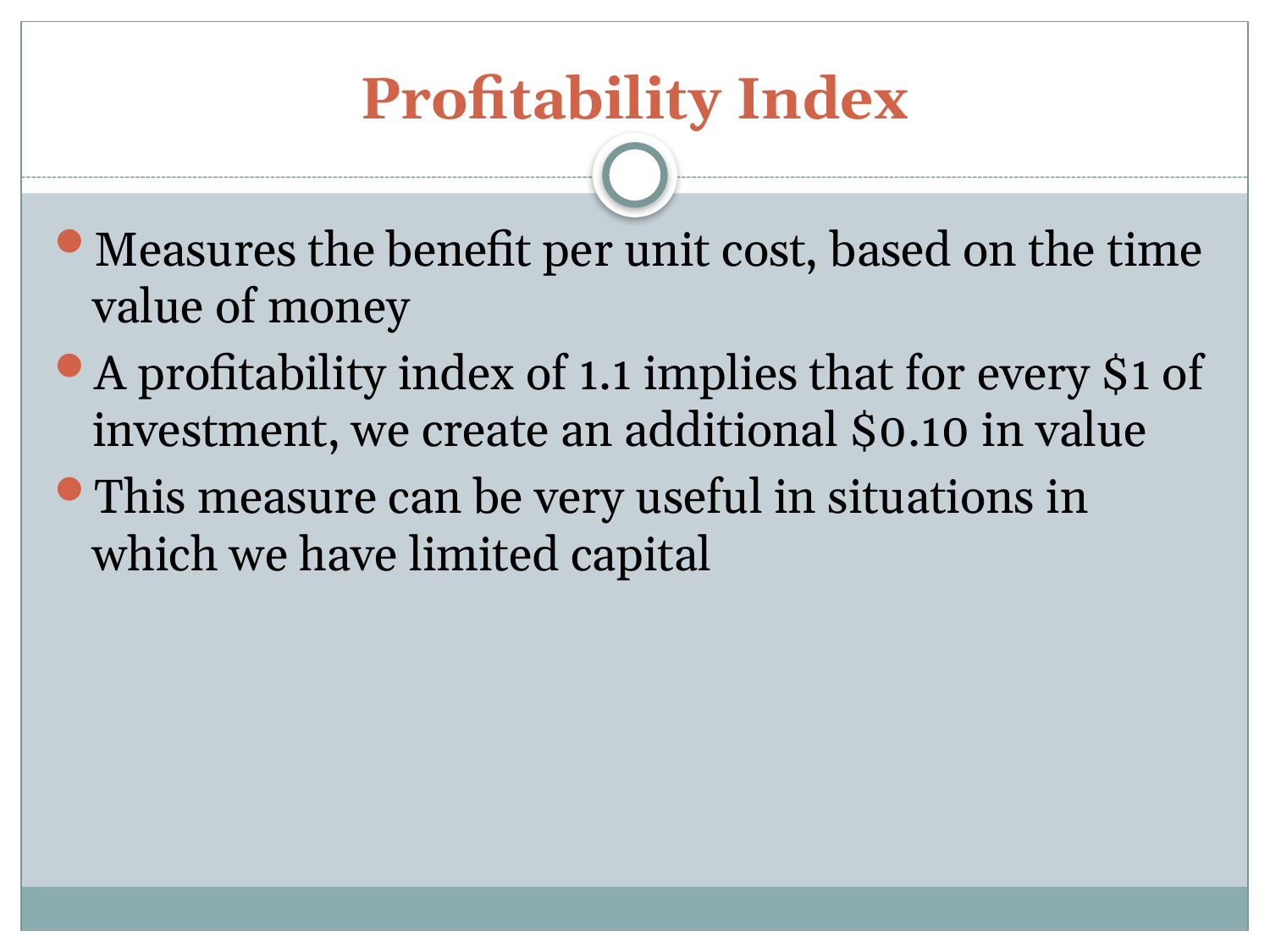

# Profitability Index
Measures the benefit per unit cost, based on the time value of money
A profitability index of 1.1 implies that for every $1 of investment, we create an additional $0.10 in value
This measure can be very useful in situations in which we have limited capital